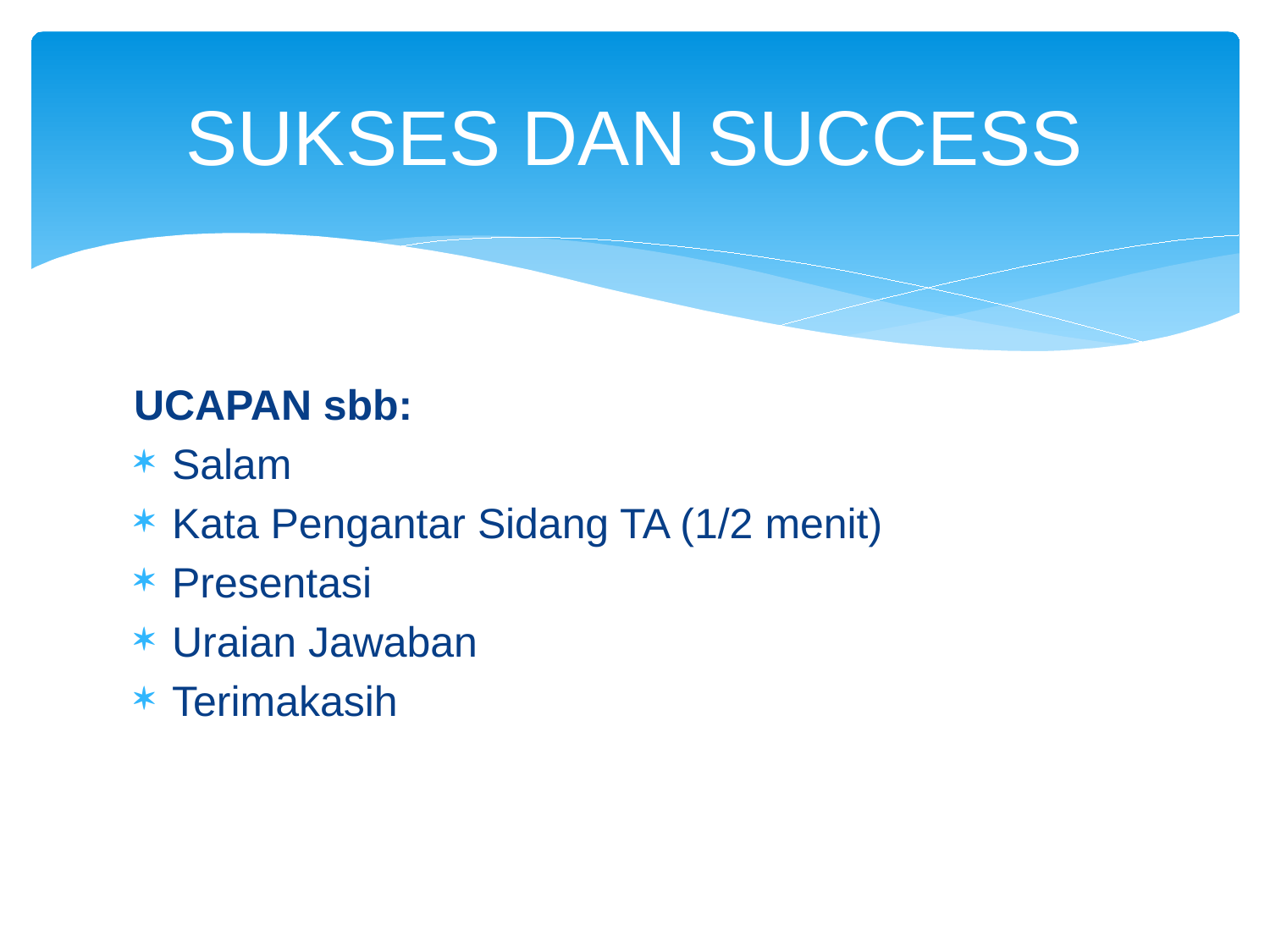

# SUKSES DAN SUCCESS
UCAPAN sbb:
Salam
Kata Pengantar Sidang TA (1/2 menit)
Presentasi
Uraian Jawaban
Terimakasih